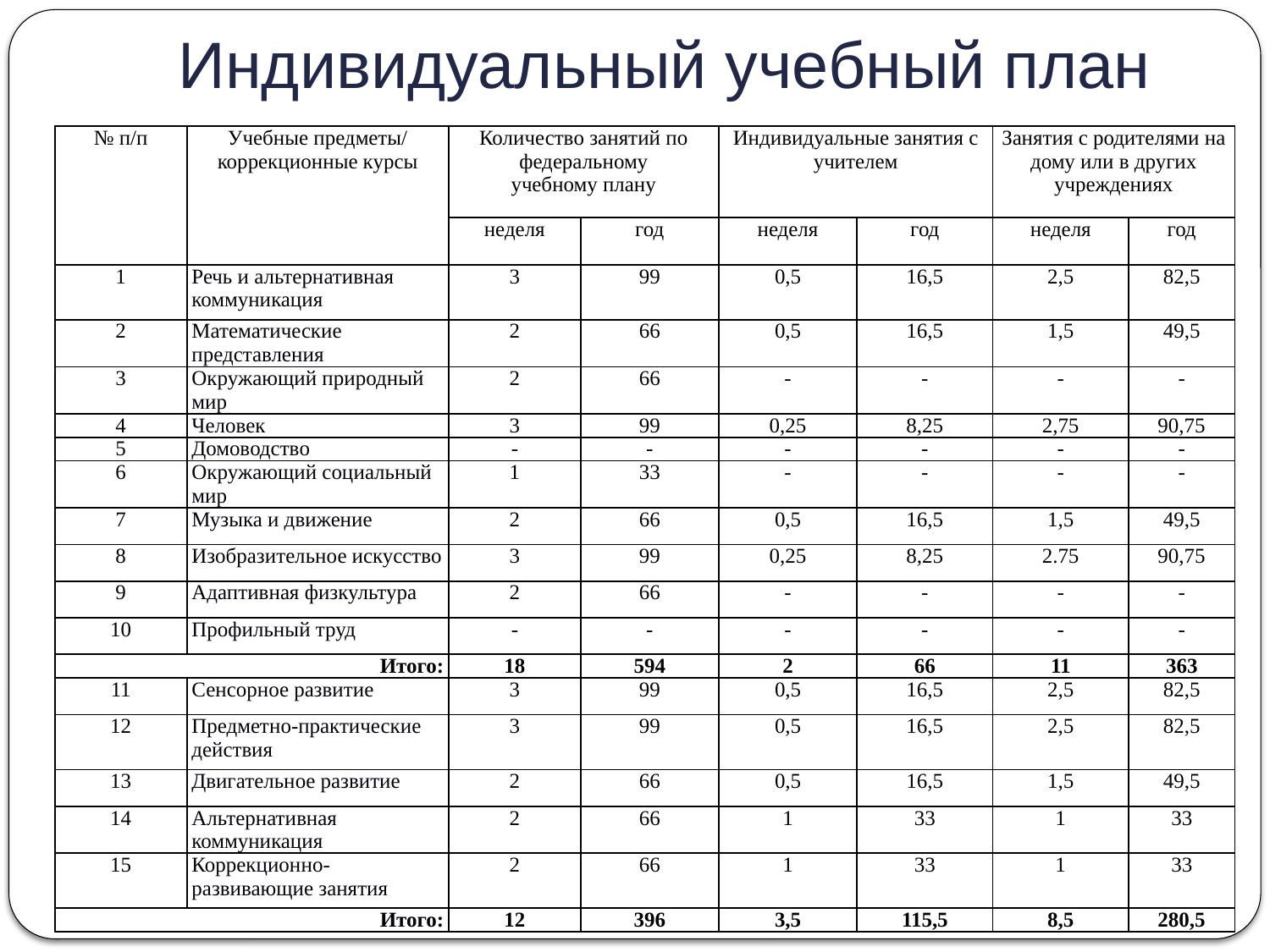

# Индивидуальный учебный план
| № п/п | Учебные предметы/ коррекционные курсы | Количество занятий по федеральному учебному плану |  | Индивидуальные занятия с учителем |  | Занятия с родителями на дому или в других учреждениях |  |
| --- | --- | --- | --- | --- | --- | --- | --- |
|  |  | неделя | год | неделя | год | неделя | год |
| 1 | Речь и альтернативная коммуникация | 3 | 99 | 0,5 | 16,5 | 2,5 | 82,5 |
| 2 | Математические представления | 2 | 66 | 0,5 | 16,5 | 1,5 | 49,5 |
| 3 | Окружающий природный мир | 2 | 66 | - | - | - | - |
| 4 | Человек | 3 | 99 | 0,25 | 8,25 | 2,75 | 90,75 |
| 5 | Домоводство | - | - | - | - | - | - |
| 6 | Окружающий социальный мир | 1 | 33 | - | - | - | - |
| 7 | Музыка и движение | 2 | 66 | 0,5 | 16,5 | 1,5 | 49,5 |
| 8 | Изобразительное искусство | 3 | 99 | 0,25 | 8,25 | 2.75 | 90,75 |
| 9 | Адаптивная физкультура | 2 | 66 | - | - | - | - |
| 10 | Профильный труд | - | - | - | - | - | - |
| Итого: |  | 18 | 594 | 2 | 66 | 11 | 363 |
| 11 | Сенсорное развитие | 3 | 99 | 0,5 | 16,5 | 2,5 | 82,5 |
| 12 | Предметно-практические действия | 3 | 99 | 0,5 | 16,5 | 2,5 | 82,5 |
| 13 | Двигательное развитие | 2 | 66 | 0,5 | 16,5 | 1,5 | 49,5 |
| 14 | Альтернативная коммуникация | 2 | 66 | 1 | 33 | 1 | 33 |
| 15 | Коррекционно-развивающие занятия | 2 | 66 | 1 | 33 | 1 | 33 |
| Итого: |  | 12 | 396 | 3,5 | 115,5 | 8,5 | 280,5 |